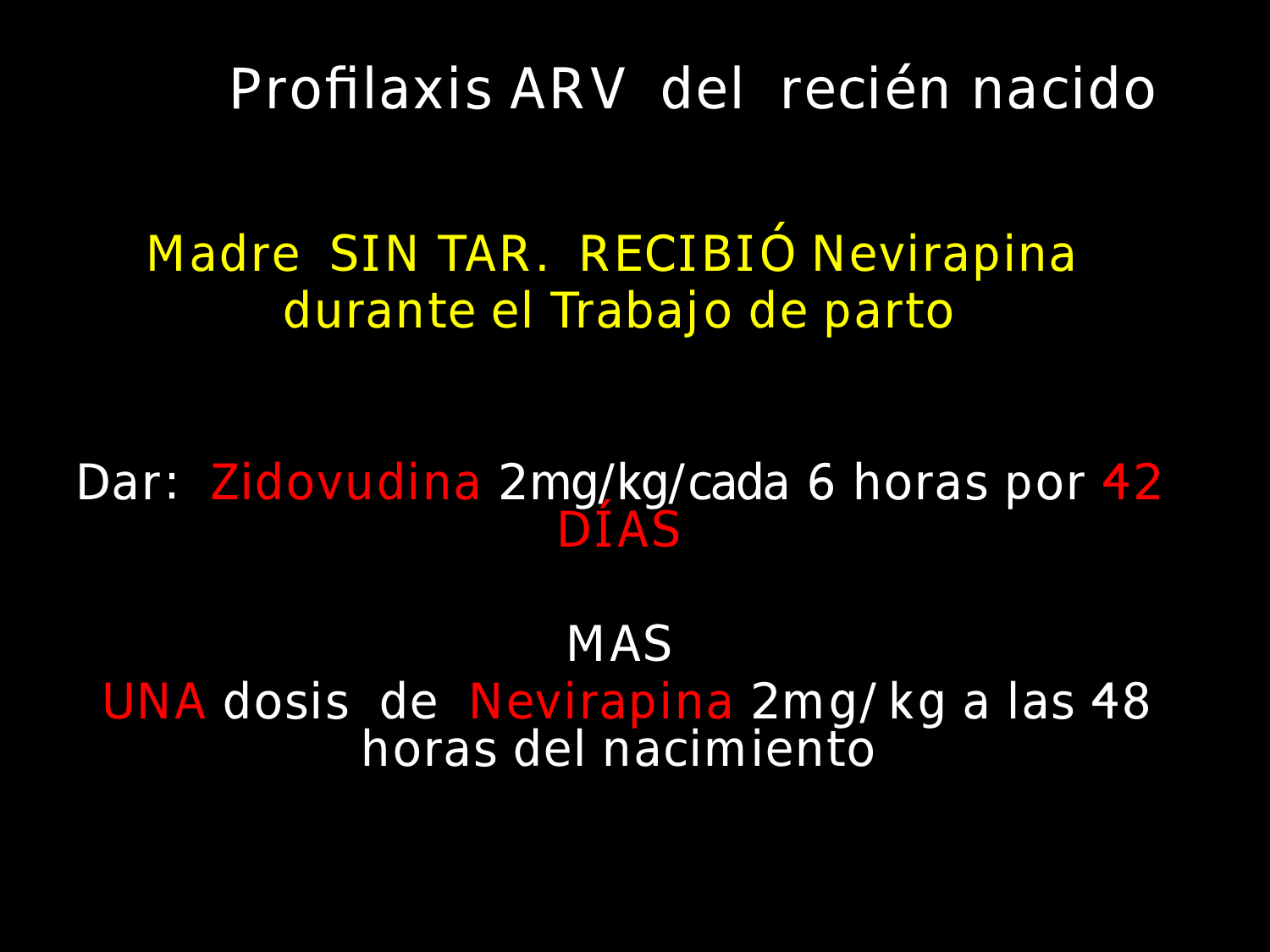

# Profilaxis ARV  del  recién nacido

Madre  SIN TAR.  RECIBIÓ Nevirapina
durante el Trabajo de parto

Dar:  Zidovudina 2mg/kg/cada 6 horas por 42 DÍAS

MAS
 UNA dosis  de  Nevirapina 2mg/kg a las 48 horas del nacimiento